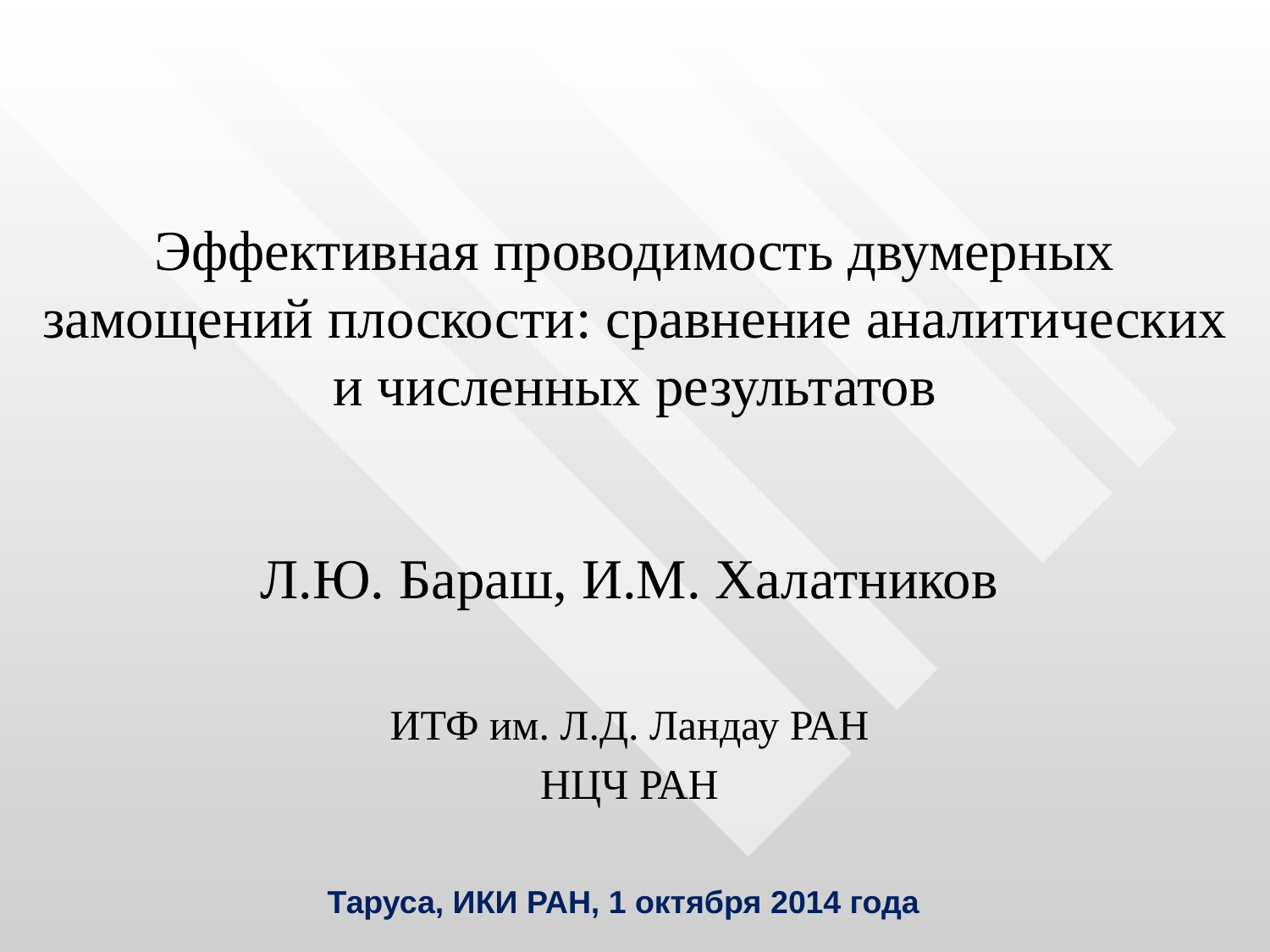

# Эффективная проводимость двумерных замощений плоскости: сравнение аналитических и численных результатов
Л.Ю. Бараш, И.М. Халатников

ИТФ им. Л.Д. Ландау РАН
НЦЧ РАН
Таруса, ИКИ РАН, 1 октября 2014 года